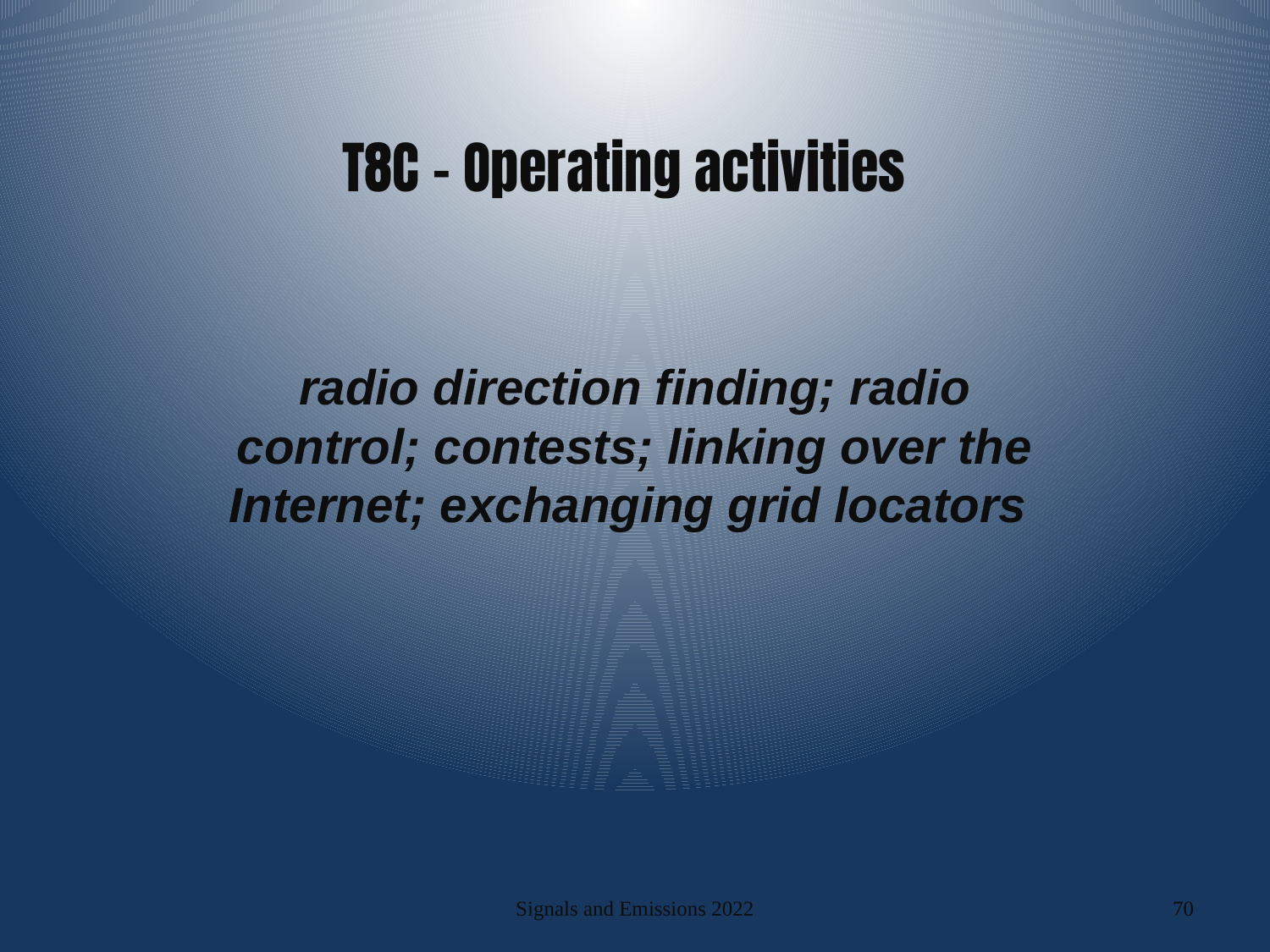

# T8C – Operating activities
radio direction finding; radio control; contests; linking over the Internet; exchanging grid locators

Signals and Emissions 2022
70